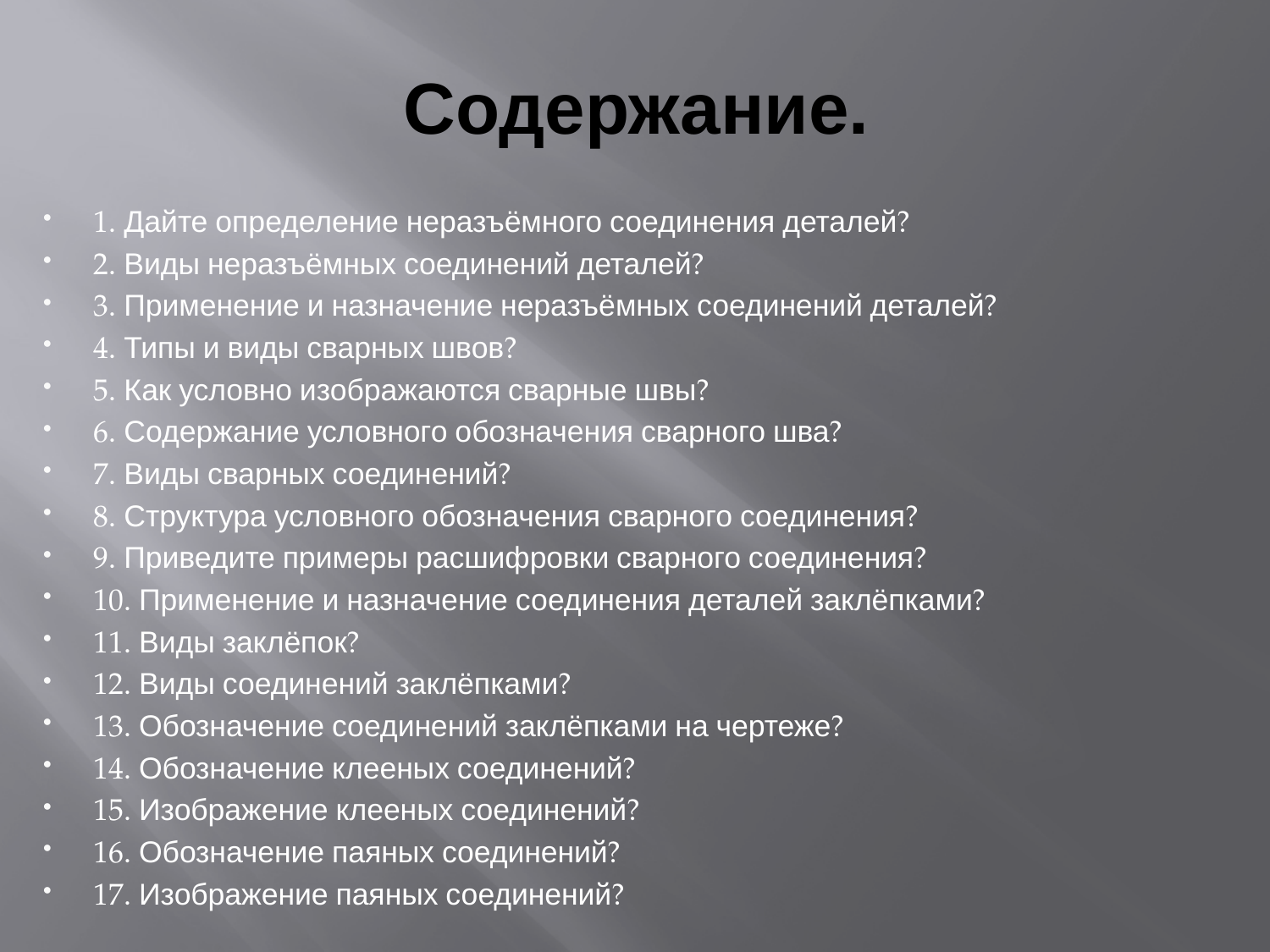

# Содержание.
1. Дайте определение неразъёмного соединения деталей?
2. Виды неразъёмных соединений деталей?
3. Применение и назначение неразъёмных соединений деталей?
4. Типы и виды сварных швов?
5. Как условно изображаются сварные швы?
6. Содержание условного обозначения сварного шва?
7. Виды сварных соединений?
8. Структура условного обозначения сварного соединения?
9. Приведите примеры расшифровки сварного соединения?
10. Применение и назначение соединения деталей заклёпками?
11. Виды заклёпок?
12. Виды соединений заклёпками?
13. Обозначение соединений заклёпками на чертеже?
14. Обозначение клееных соединений?
15. Изображение клееных соединений?
16. Обозначение паяных соединений?
17. Изображение паяных соединений?